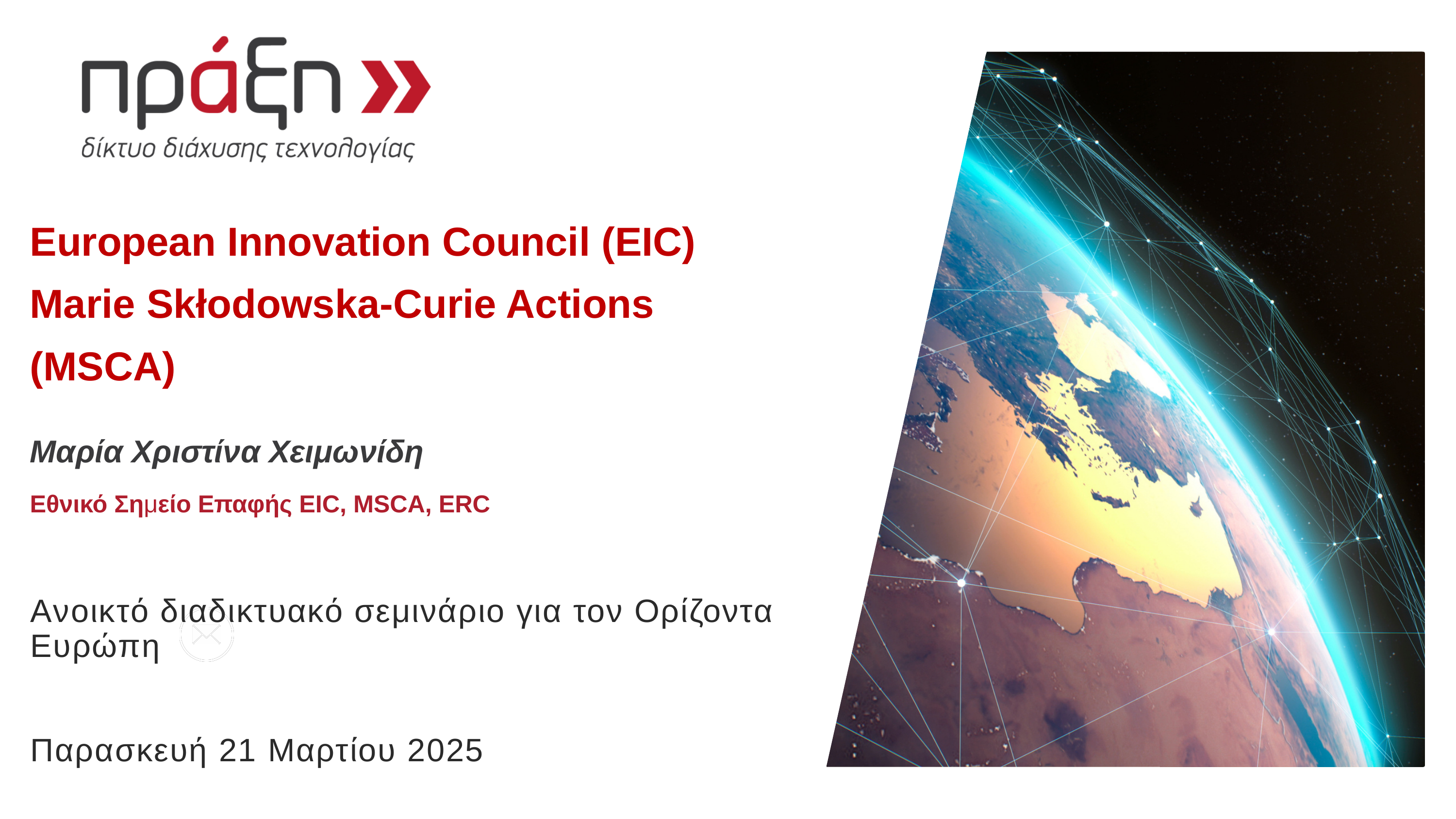

European Innovation Council (EIC) Marie Skłodowska-Curie Actions (MSCA)
Μαρία Χριστίνα Χειμωνίδη
Eθνικό Σημείο Επαφής EIC, MSCA, ERC

Aνοικτό διαδικτυακό σεμινάριο για τον Ορίζοντα Ευρώπη

Παρασκευή 21 Μαρτίου 2025